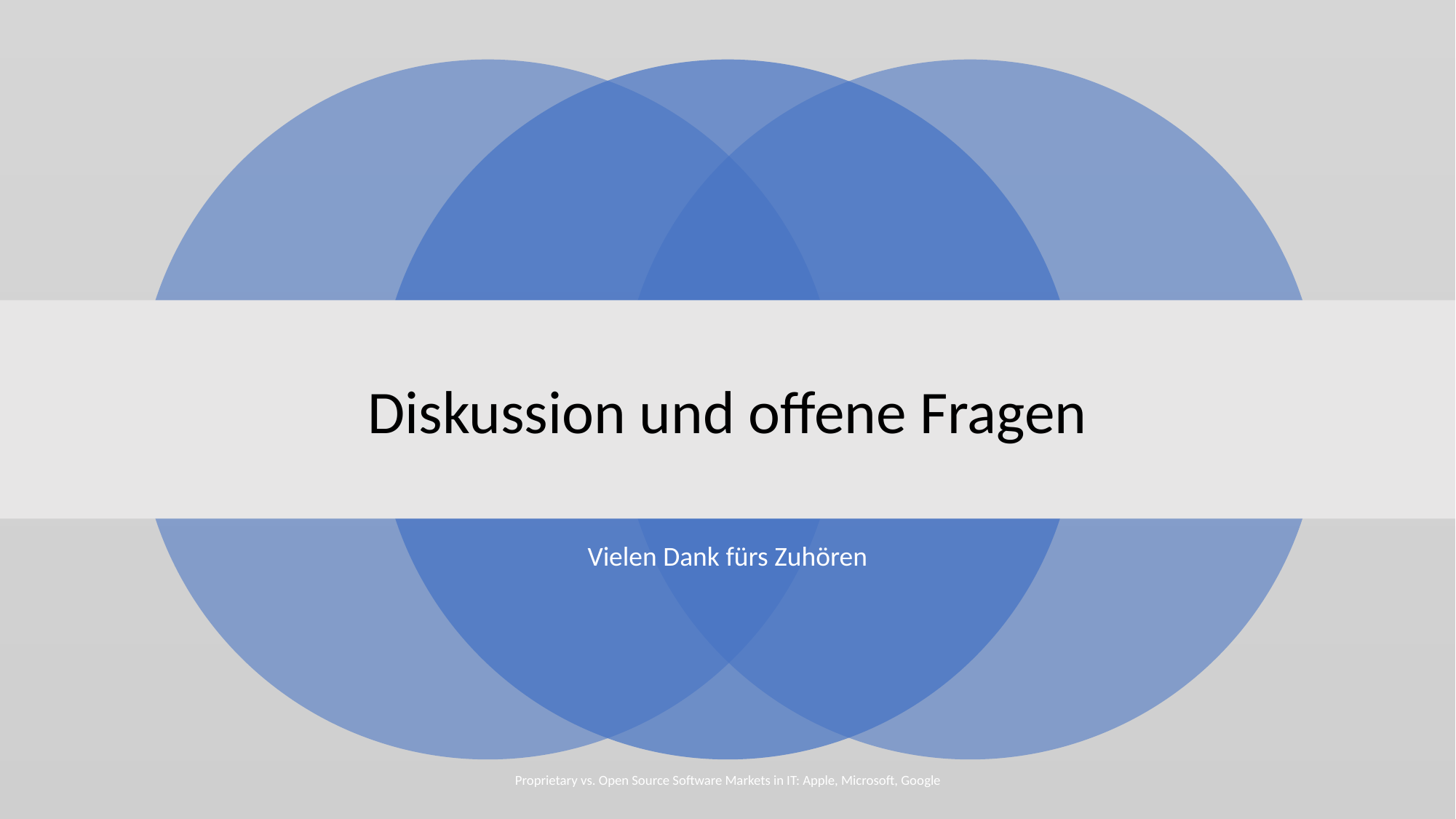

# Diskussion und offene Fragen
Vielen Dank fürs Zuhören
Proprietary vs. Open Source Software Markets in IT: Apple, Microsoft, Google